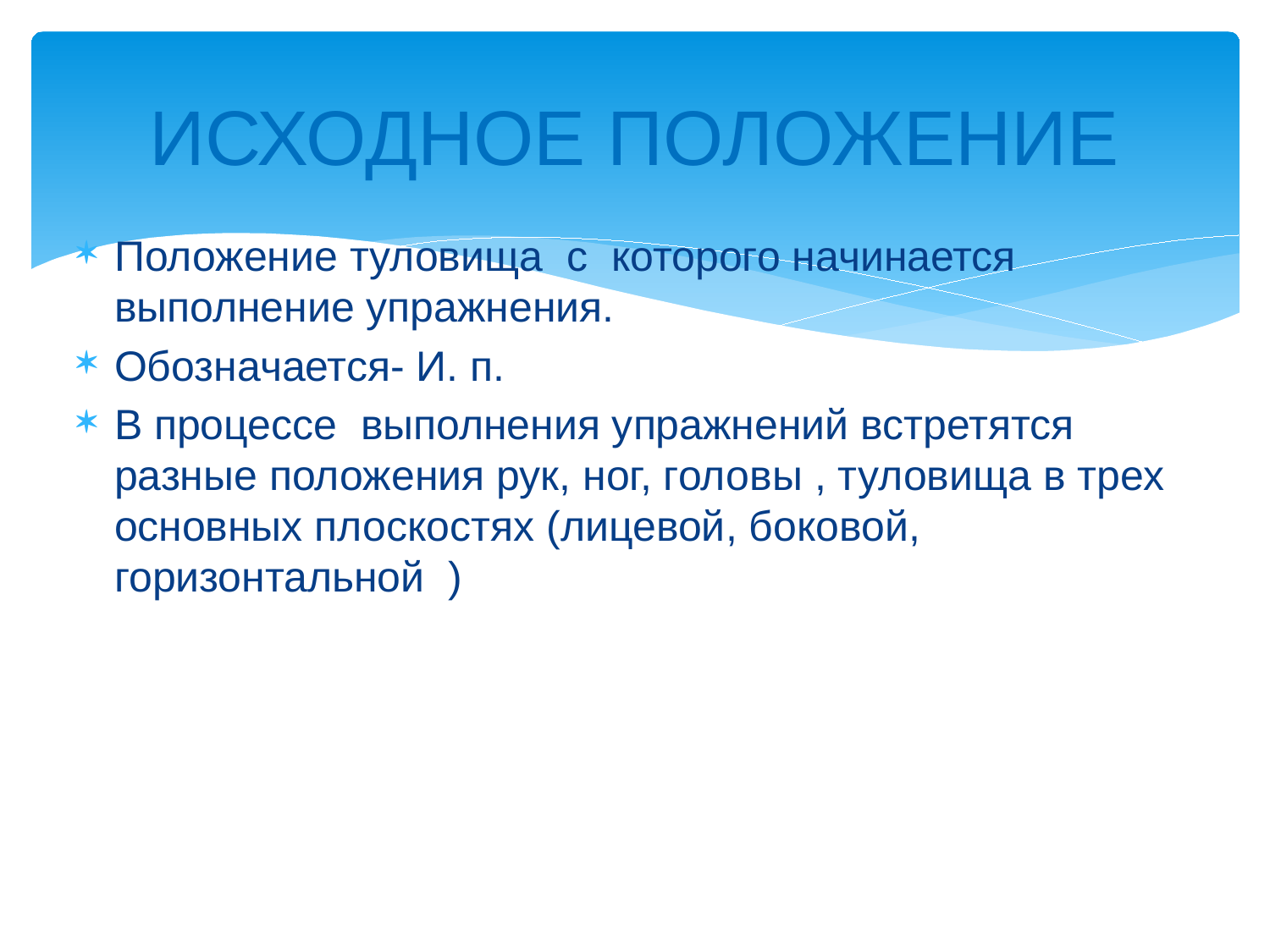

# ИСХОДНОЕ ПОЛОЖЕНИЕ
Положение туловища  с  которого начинается выполнение упражнения.
Обозначается- И. п.
В процессе  выполнения упражнений встретятся разные положения рук, ног, головы , туловища в трех основных плоскостях (лицевой, боковой, горизонтальной  )